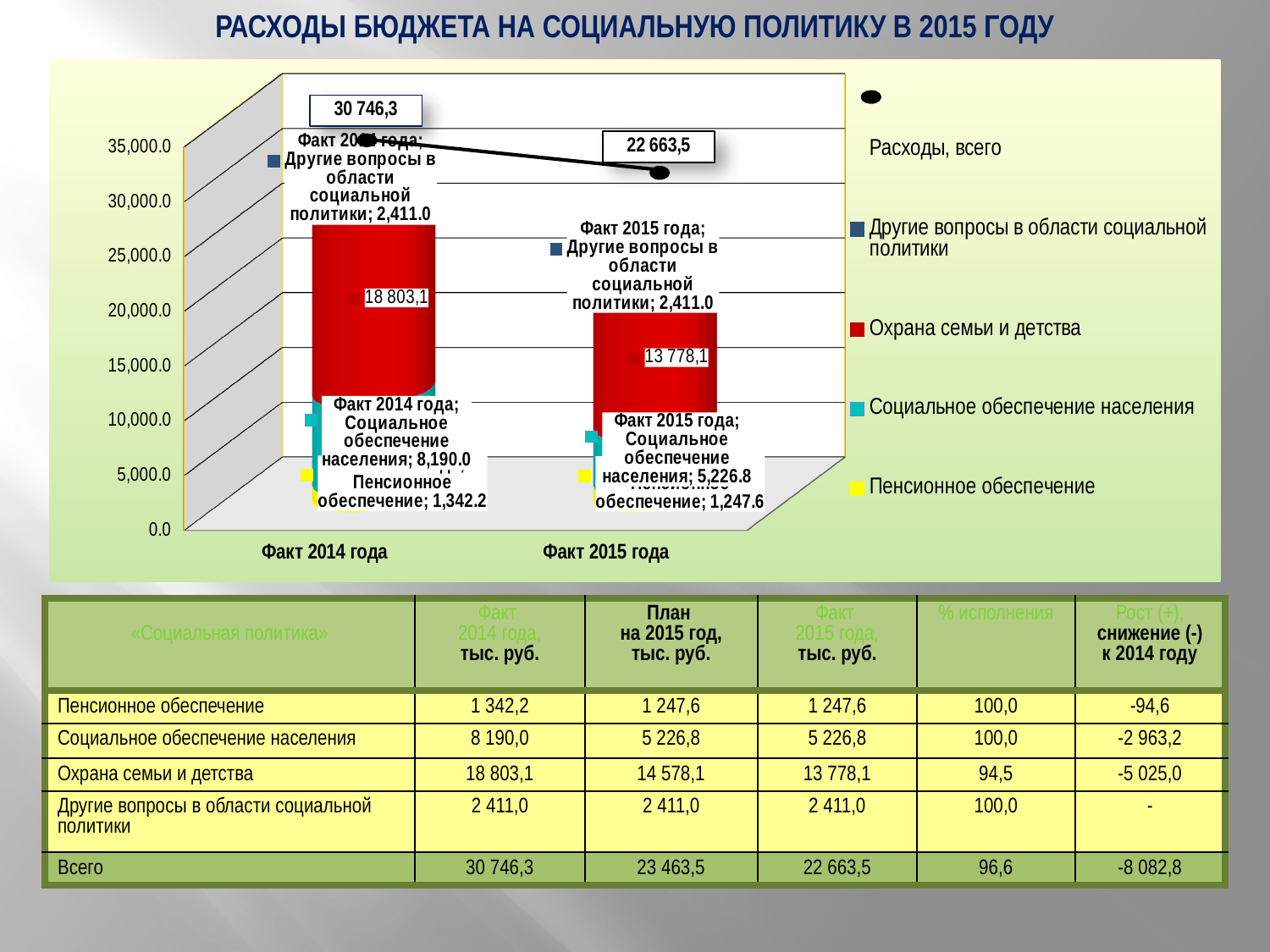

РАСХОДЫ БЮДЖЕТА НА СОЦИАЛЬНУЮ ПОЛИТИКУ В 2015 ГОДУ

[unsupported chart]

| «Социальная политика» | Факт 2014 года, тыс. руб. | План на 2015 год, тыс. руб. | Факт 2015 года, тыс. руб. | % исполнения | Рост (+), снижение (-) к 2014 году |
| --- | --- | --- | --- | --- | --- |
| Пенсионное обеспечение | 1 342,2 | 1 247,6 | 1 247,6 | 100,0 | -94,6 |
| Социальное обеспечение населения | 8 190,0 | 5 226,8 | 5 226,8 | 100,0 | -2 963,2 |
| Охрана семьи и детства | 18 803,1 | 14 578,1 | 13 778,1 | 94,5 | -5 025,0 |
| Другие вопросы в области социальной политики | 2 411,0 | 2 411,0 | 2 411,0 | 100,0 | - |
| Всего | 30 746,3 | 23 463,5 | 22 663,5 | 96,6 | -8 082,8 |